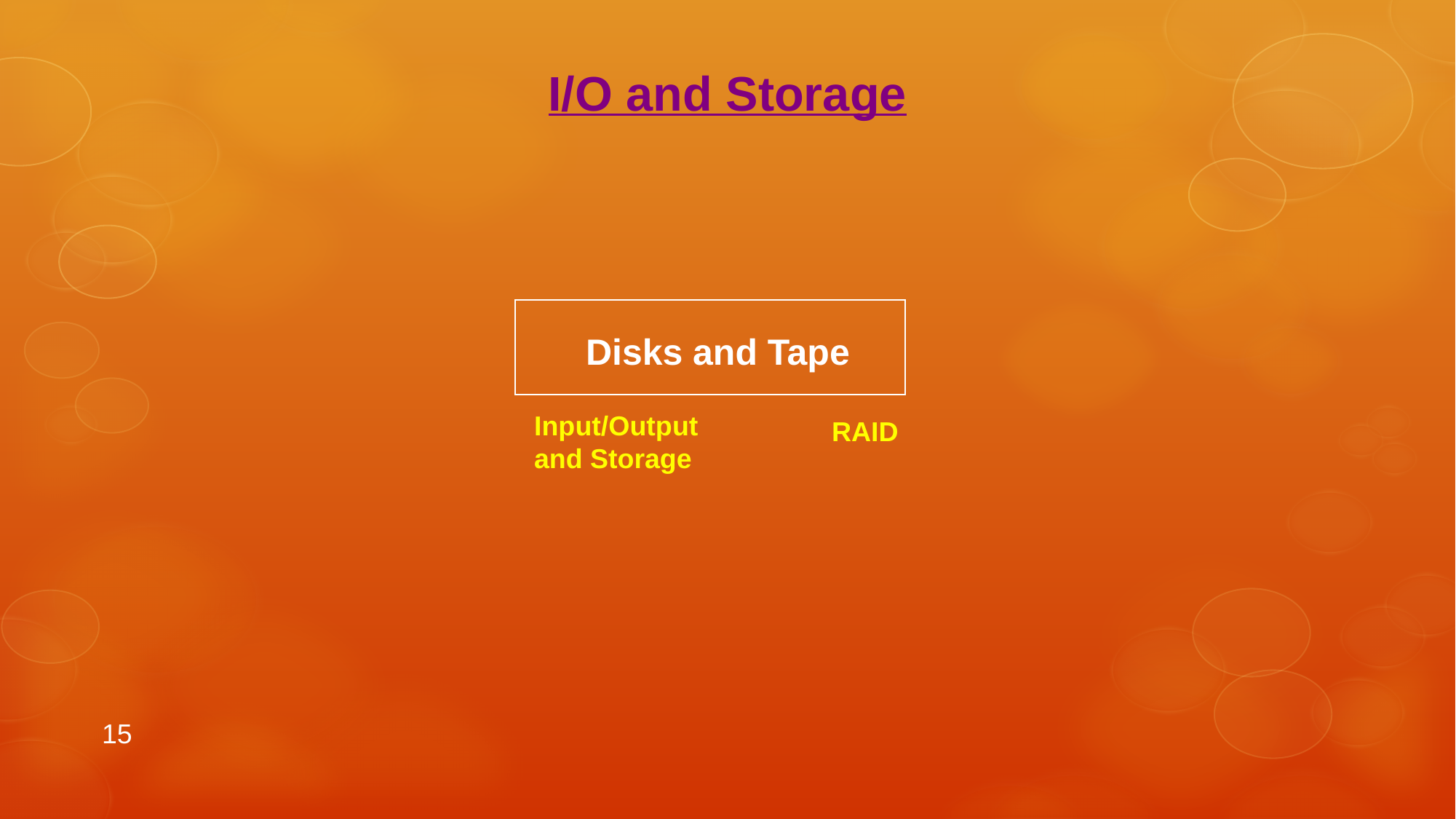

I/O and Storage

       Disks and Tape
Input/Output and Storage
RAID
15